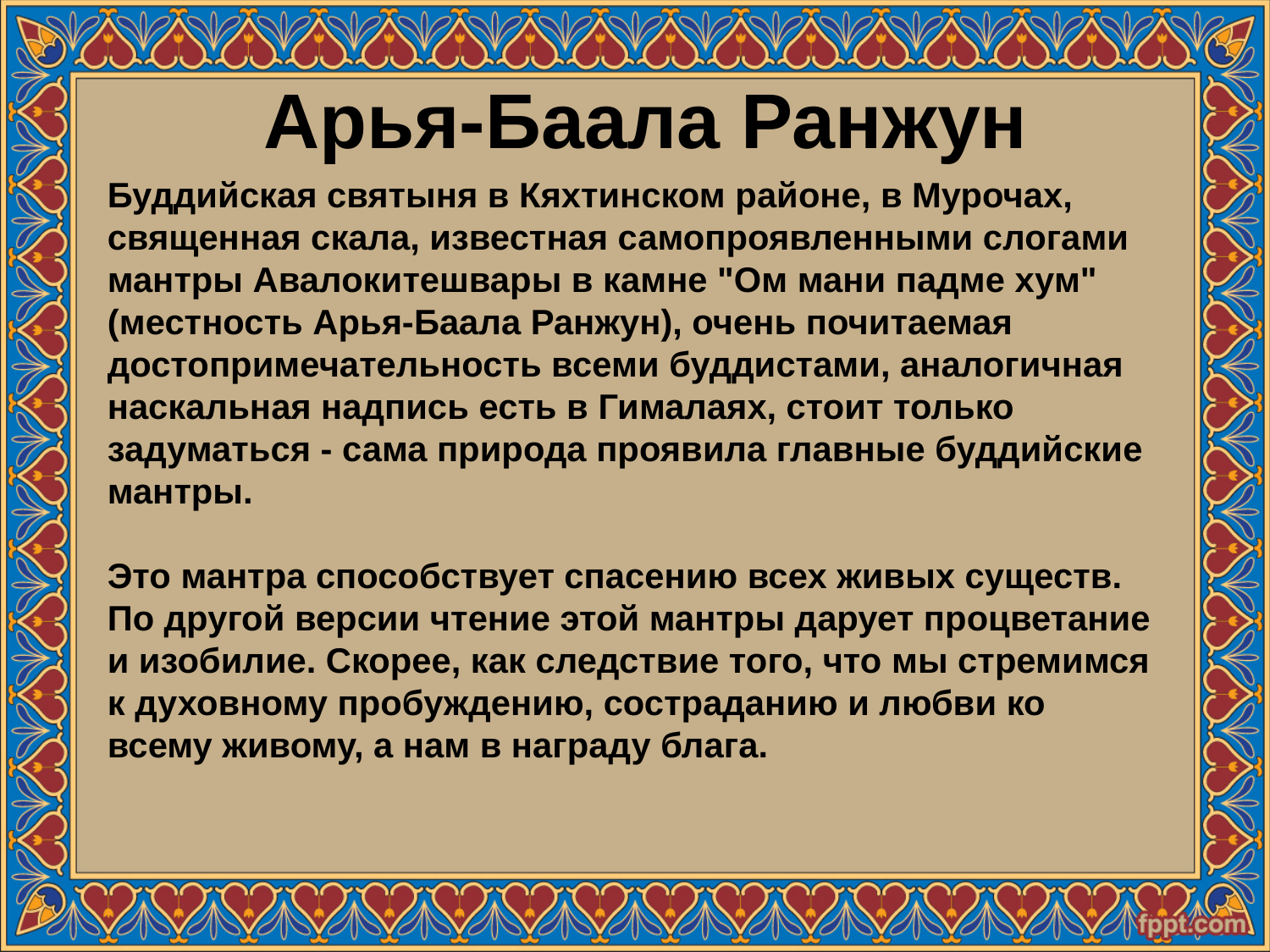

# Арья-Баала Ранжун
Буддийская святыня в Кяхтинском районе, в Мурочах, священная скала, известная самопроявленными слогами мантры Авалокитешвары в камне "Ом мани падме хум" (местность Арья-Баала Ранжун), очень почитаемая достопримечательность всеми буддистами, аналогичная наскальная надпись есть в Гималаях, стоит только задуматься - сама природа проявила главные буддийские мантры.
Это мантра способствует спасению всех живых существ. По другой версии чтение этой мантры дарует процветание и изобилие. Скорее, как следствие того, что мы стремимся к духовному пробуждению, состраданию и любви ко всему живому, а нам в награду блага.